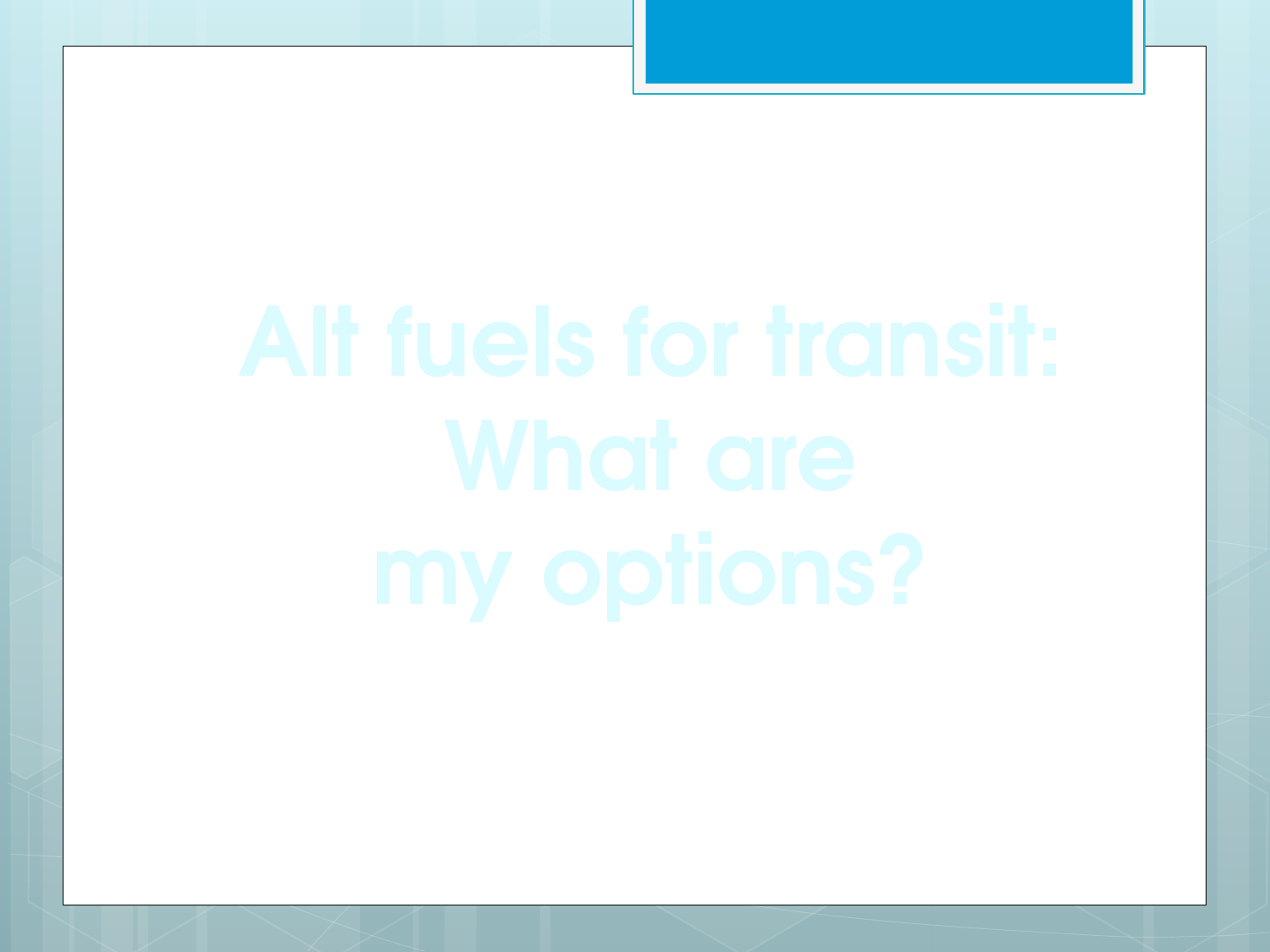

Alt fuels for transit: What are
my options?